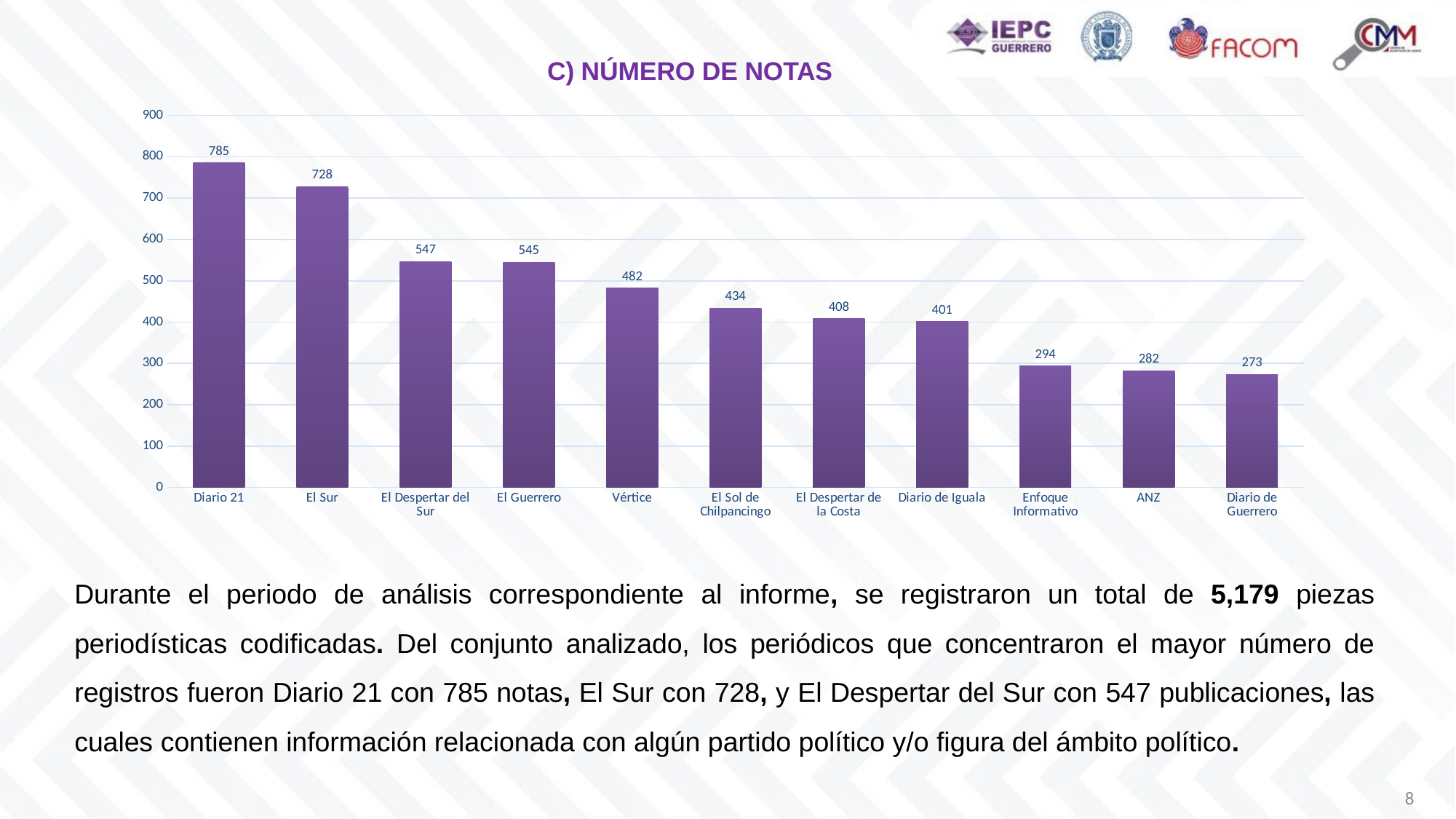

C) NÚMERO DE NOTAS

### Chart

| Category | NÚMERO DE NOTAS |
|---|---|
| Diario 21 | 785.0 |
| El Sur | 728.0 |
| El Despertar del Sur | 547.0 |
| El Guerrero | 545.0 |
| Vértice | 482.0 |
| El Sol de Chilpancingo | 434.0 |
| El Despertar de la Costa | 408.0 |
| Diario de Iguala | 401.0 |
| Enfoque Informativo | 294.0 |
| ANZ | 282.0 |
| Diario de Guerrero | 273.0 |
Durante el periodo de análisis correspondiente al informe, se registraron un total de 5,179 piezas periodísticas codificadas. Del conjunto analizado, los periódicos que concentraron el mayor número de registros fueron Diario 21 con 785 notas, El Sur con 728, y El Despertar del Sur con 547 publicaciones, las cuales contienen información relacionada con algún partido político y/o figura del ámbito político.
8